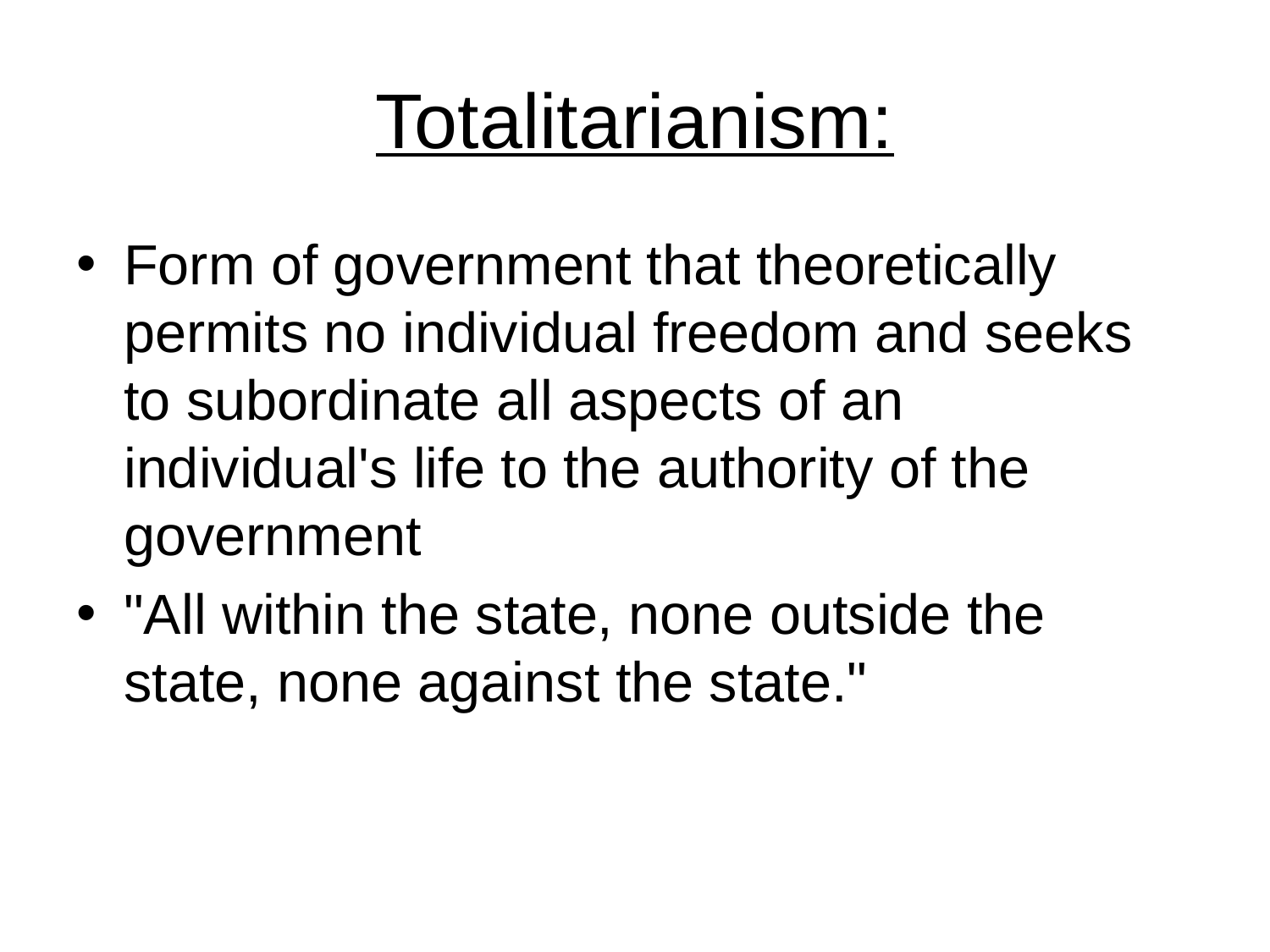

# Totalitarianism:
Form of government that theoretically permits no individual freedom and seeks to subordinate all aspects of an individual's life to the authority of the government
"All within the state, none outside the state, none against the state."